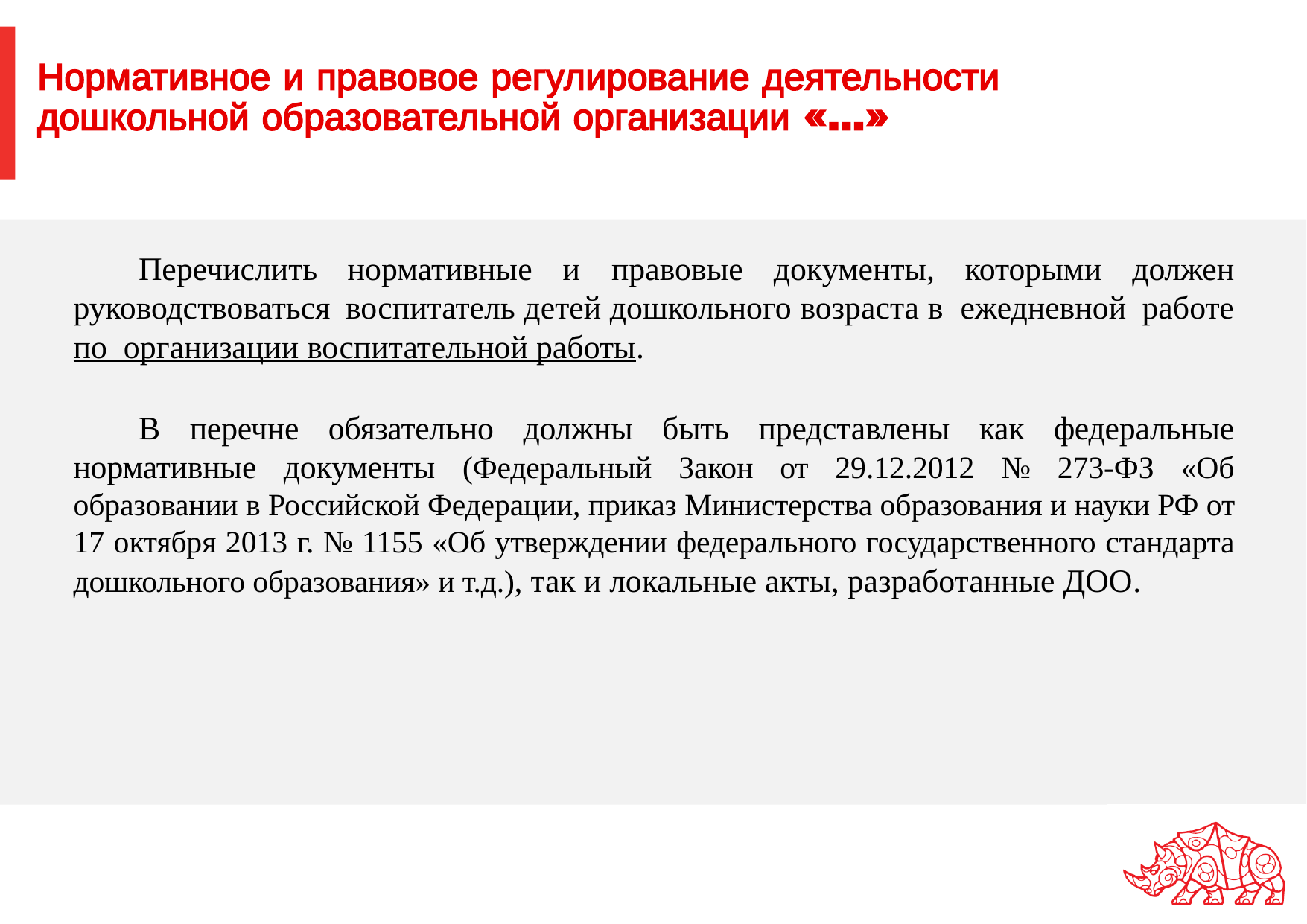

# Нормативное и правовое регулирование деятельности дошкольной образовательной организации «…»
Перечислить  нормативные  и  правовые  документы,  которыми  должен руководствоваться воспитатель детей дошкольного возраста в ежедневной работе по  организации воспитательной работы.

В перечне обязательно должны быть представлены как федеральные нормативные документы (Федеральный Закон от 29.12.2012 № 273-ФЗ «Об образовании в Российской Федерации, приказ Министерства образования и науки РФ от 17 октября 2013 г. № 1155 «Об утверждении федерального государственного стандарта дошкольного образования» и т.д.), так и локальные акты, разработанные ДОО.